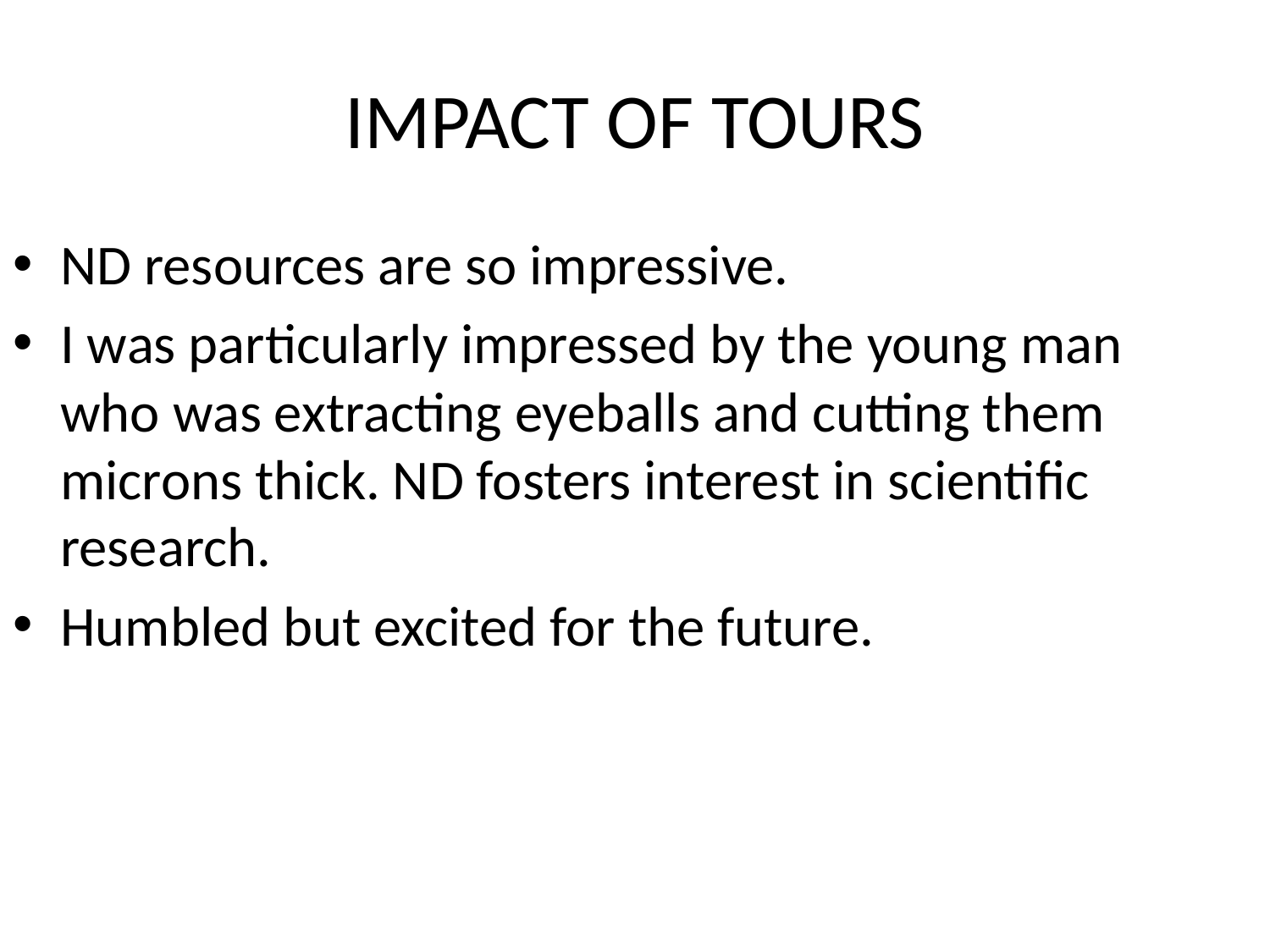

# IMPACT OF TOURS
ND resources are so impressive.
I was particularly impressed by the young man who was extracting eyeballs and cutting them microns thick. ND fosters interest in scientific research.
Humbled but excited for the future.